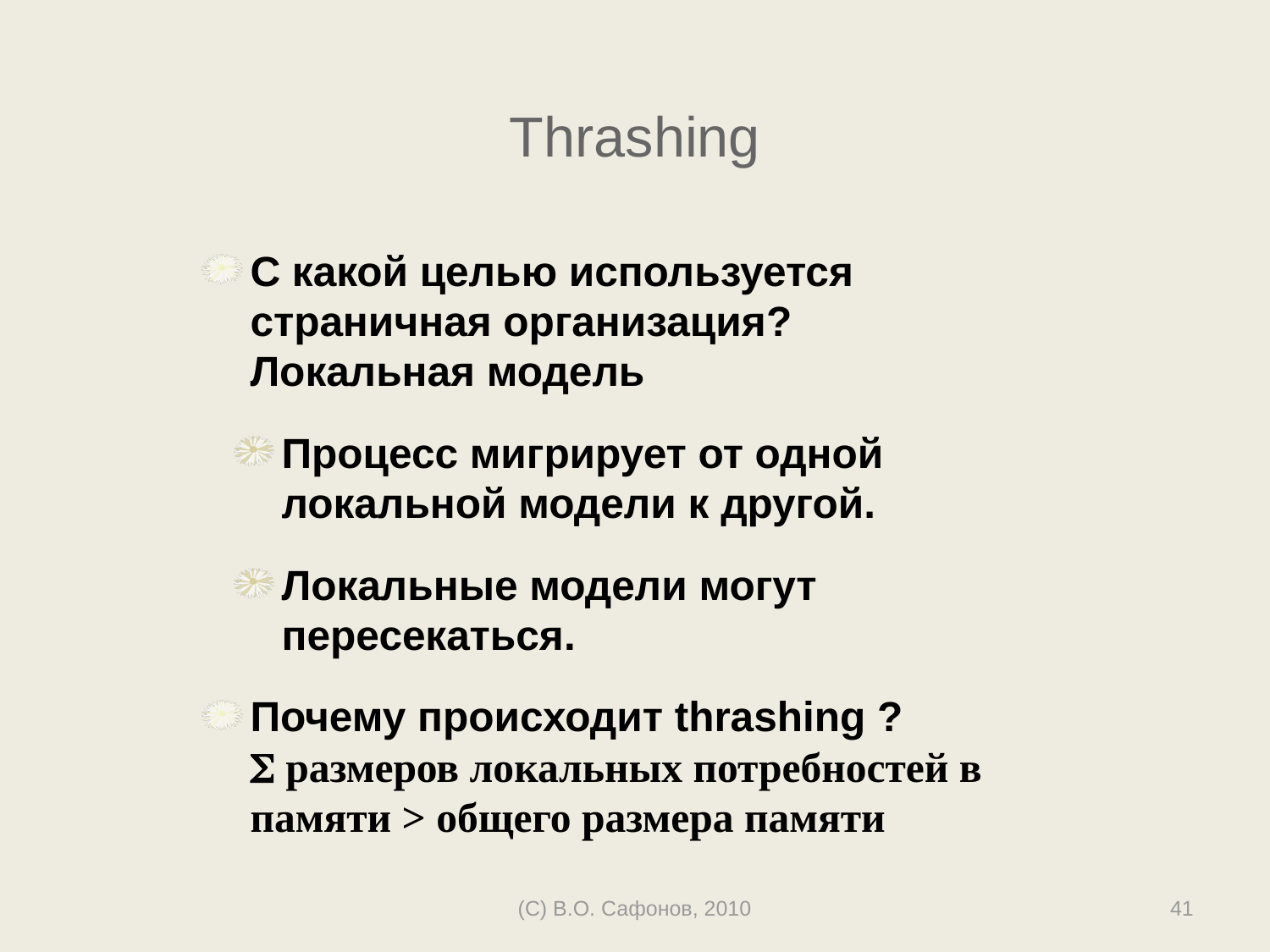

# Thrashing
С какой целью используется страничная организация?
Локальная модель
Процесс мигрирует от одной локальной модели к другой.
Локальные модели могут пересекаться.
Почему происходит thrashing ?
Σ размеров локальных потребностей в памяти > общего размера памяти
(C) В.О. Сафонов, 2010
41